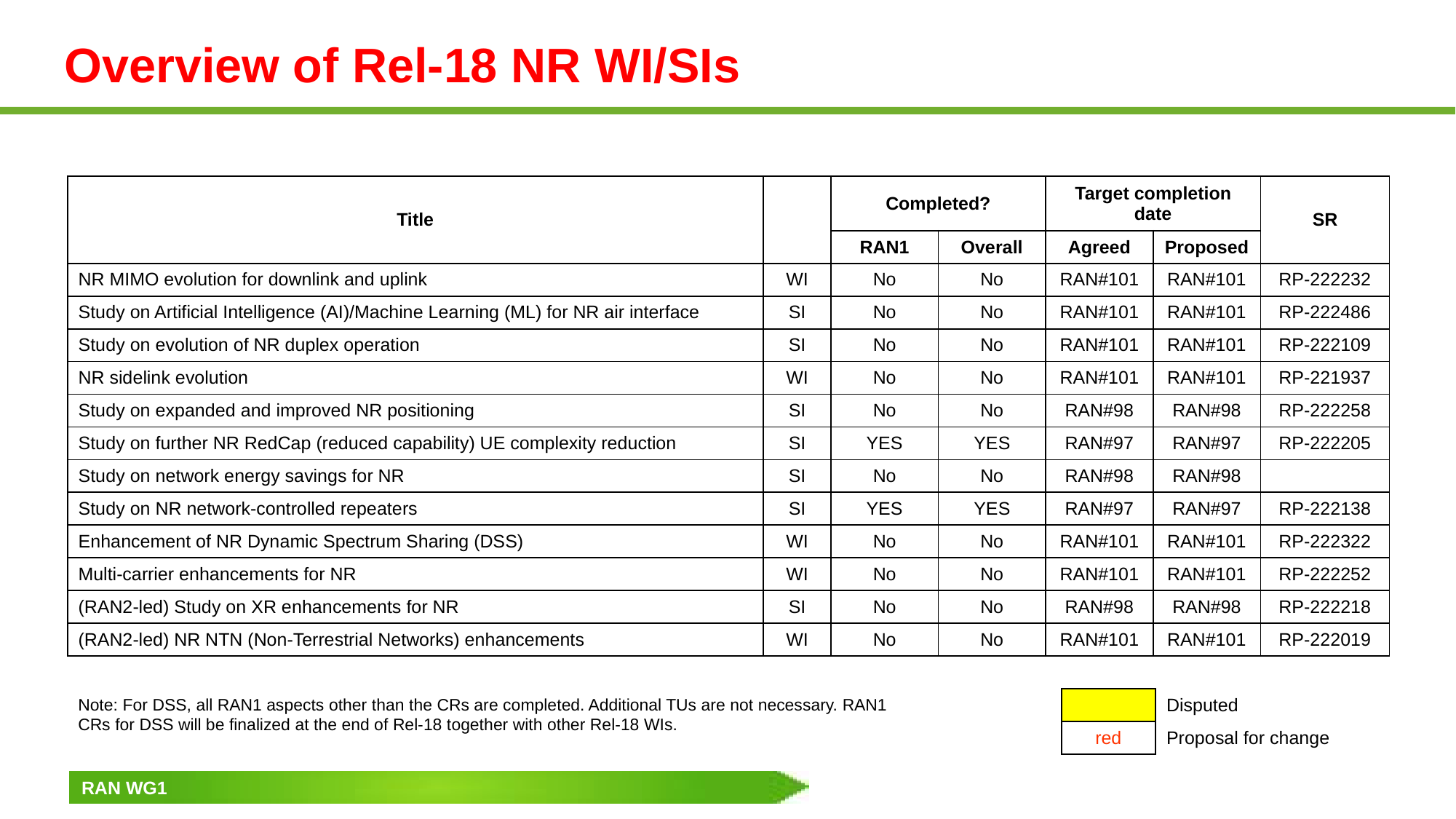

# Overview of Rel-18 NR WI/SIs
| Title |  | Completed? |  | Target completion date |  | SR |
| --- | --- | --- | --- | --- | --- | --- |
|  |  | RAN1 | Overall | Agreed | Proposed |  |
| NR MIMO evolution for downlink and uplink | WI | No | No | RAN#101 | RAN#101 | RP-222232 |
| Study on Artificial Intelligence (AI)/Machine Learning (ML) for NR air interface | SI | No | No | RAN#101 | RAN#101 | RP-222486 |
| Study on evolution of NR duplex operation | SI | No | No | RAN#101 | RAN#101 | RP-222109 |
| NR sidelink evolution | WI | No | No | RAN#101 | RAN#101 | RP-221937 |
| Study on expanded and improved NR positioning | SI | No | No | RAN#98 | RAN#98 | RP-222258 |
| Study on further NR RedCap (reduced capability) UE complexity reduction | SI | YES | YES | RAN#97 | RAN#97 | RP-222205 |
| Study on network energy savings for NR | SI | No | No | RAN#98 | RAN#98 |  |
| Study on NR network-controlled repeaters | SI | YES | YES | RAN#97 | RAN#97 | RP-222138 |
| Enhancement of NR Dynamic Spectrum Sharing (DSS) | WI | No | No | RAN#101 | RAN#101 | RP-222322 |
| Multi-carrier enhancements for NR | WI | No | No | RAN#101 | RAN#101 | RP-222252 |
| (RAN2-led) Study on XR enhancements for NR | SI | No | No | RAN#98 | RAN#98 | RP-222218 |
| (RAN2-led) NR NTN (Non-Terrestrial Networks) enhancements | WI | No | No | RAN#101 | RAN#101 | RP-222019 |
Note: For DSS, all RAN1 aspects other than the CRs are completed. Additional TUs are not necessary. RAN1 CRs for DSS will be finalized at the end of Rel-18 together with other Rel-18 WIs.
|  | Disputed |
| --- | --- |
| red | Proposal for change |